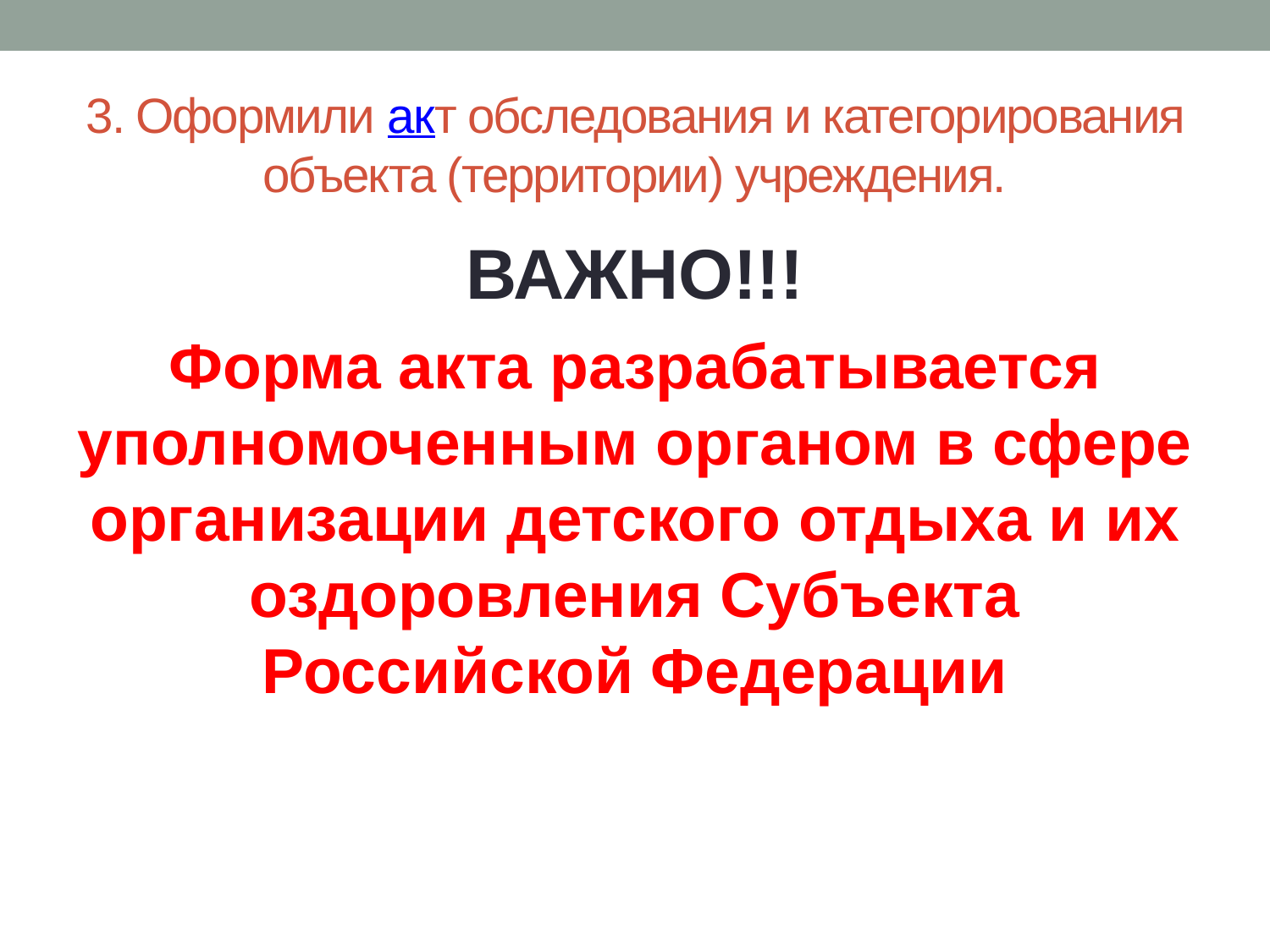

# 3. Оформили акт обследования и категорирования объекта (территории) учреждения.
ВАЖНО!!!
Форма акта разрабатывается уполномоченным органом в сфере организации детского отдыха и их оздоровления Субъекта Российской Федерации